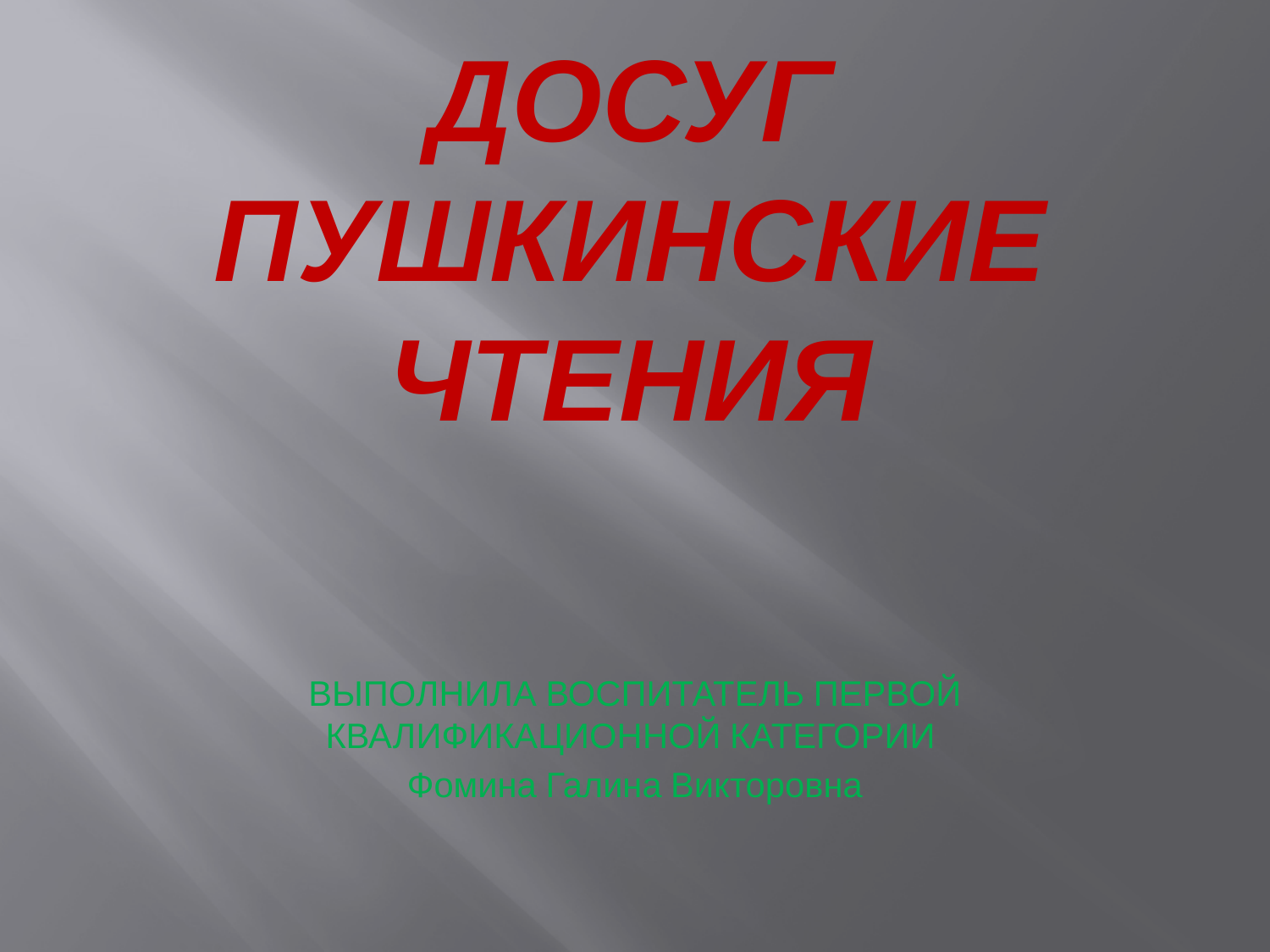

# ДОСУГ ПУШКИНСКИЕ ЧТЕНИЯ
ВЫПОЛНИЛА ВОСПИТАТЕЛЬ ПЕРВОЙ КВАЛИФИКАЦИОННОЙ КАТЕГОРИИ
Фомина Галина Викторовна